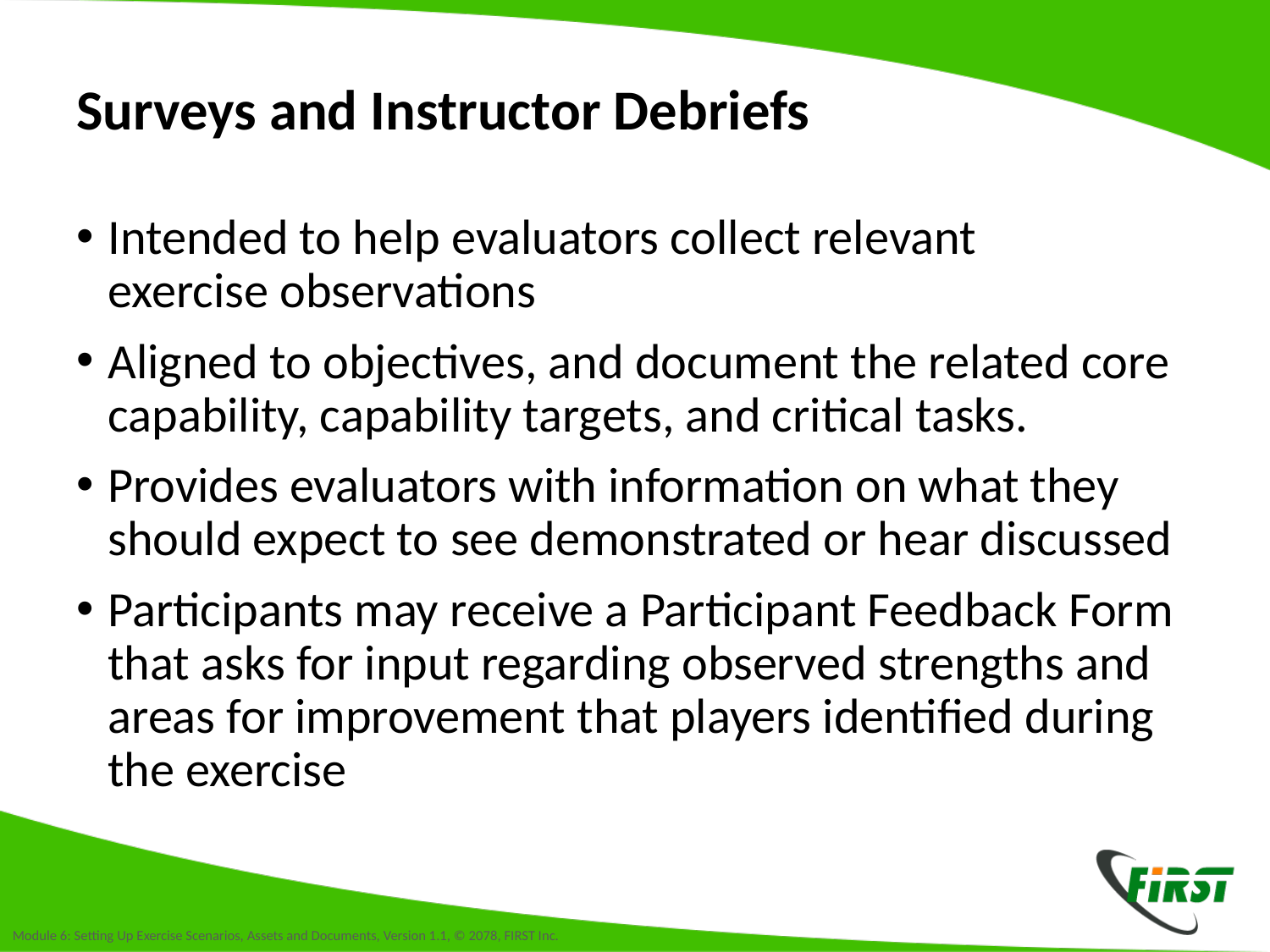

# Surveys and Instructor Debriefs
Intended to help evaluators collect relevant
exercise observations
Aligned to objectives, and document the related core capability, capability targets, and critical tasks.
Provides evaluators with information on what they should expect to see demonstrated or hear discussed
Participants may receive a Participant Feedback Form that asks for input regarding observed strengths and areas for improvement that players identified during the exercise